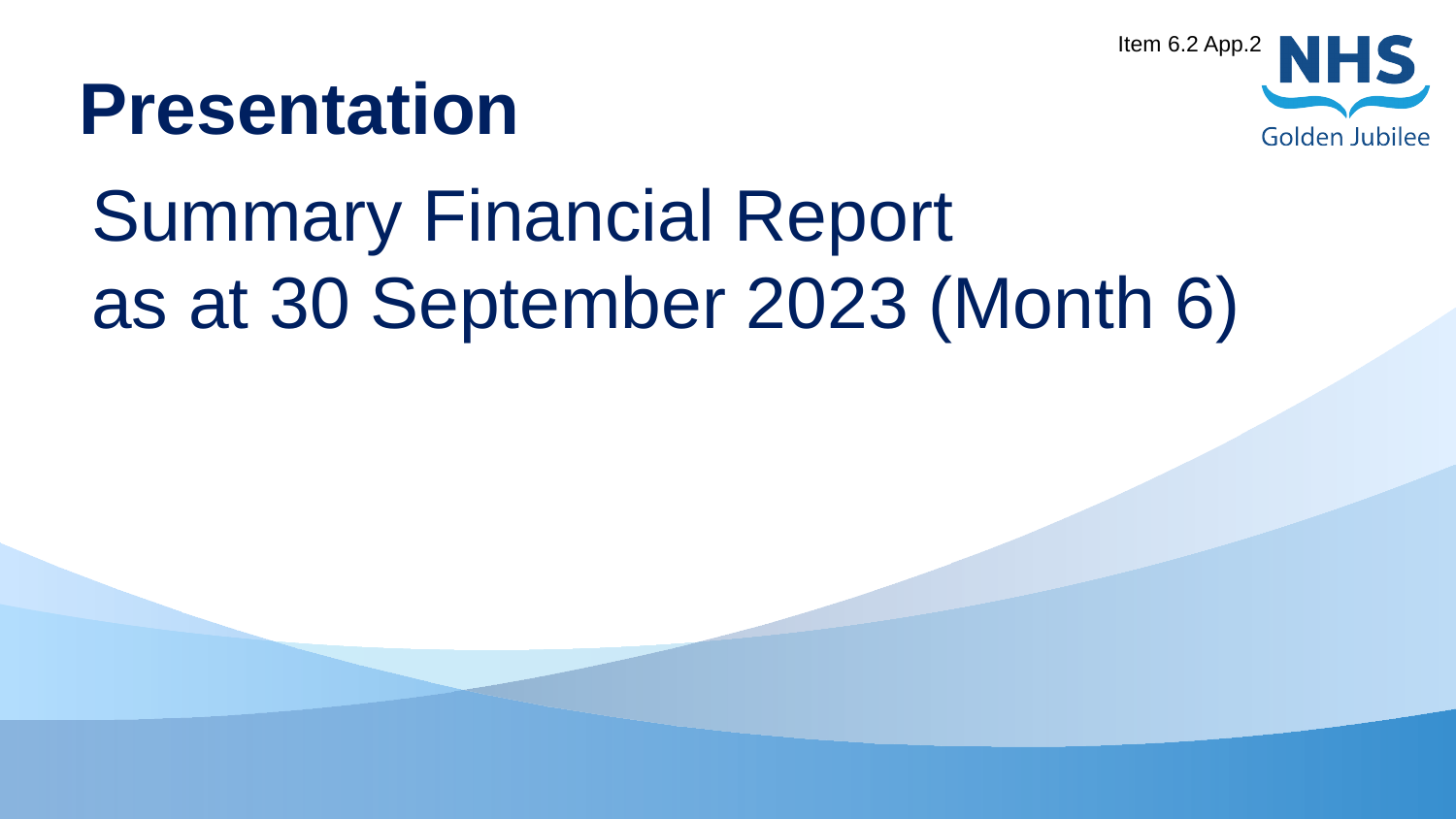

Item 6.2 App.2
# Presentation
Summary Financial Report
as at 30 September 2023 (Month 6)